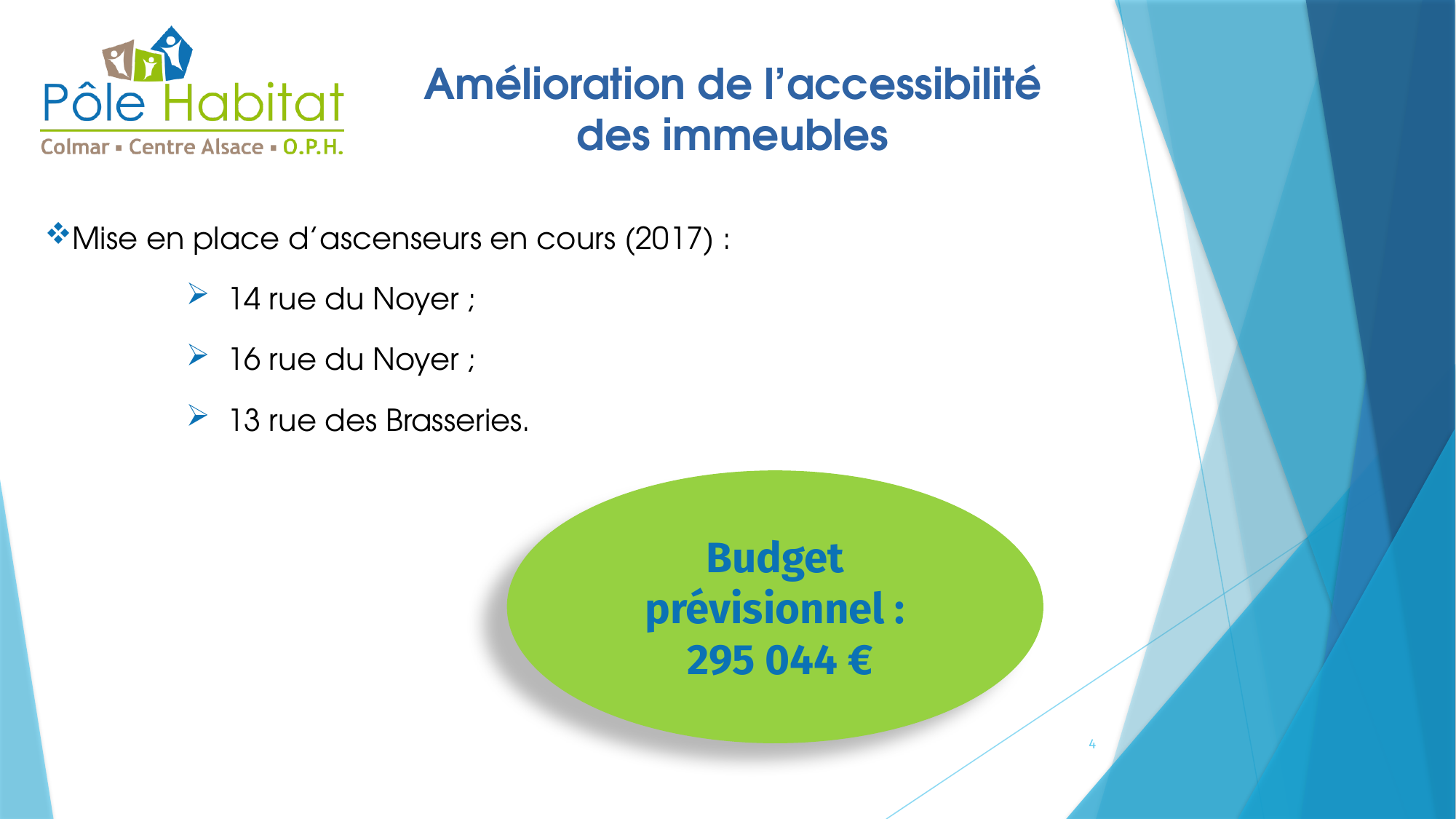

Amélioration de l’accessibilité des immeubles
Mise en place d’ascenseurs en cours (2017) :
14 rue du Noyer ;
16 rue du Noyer ;
13 rue des Brasseries.

Budget prévisionnel :
 295 044 €
4